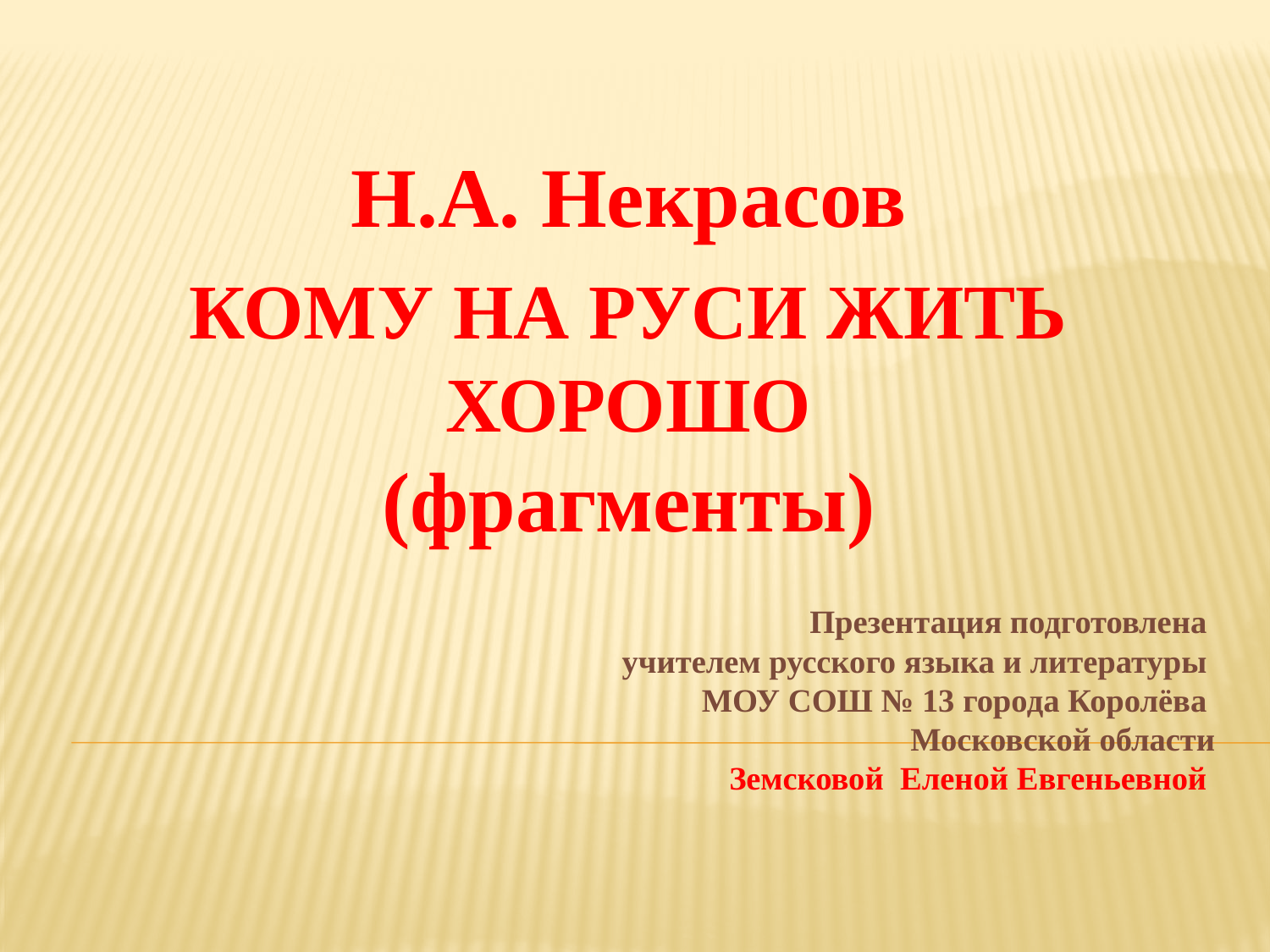

Н.А. Некрасов
КОМУ НА РУСИ ЖИТЬ ХОРОШО
(фрагменты)
# Презентация подготовлена учителем русского языка и литературы МОУ СОШ № 13 города Королёва Московской области Земсковой  Еленой Евгеньевной